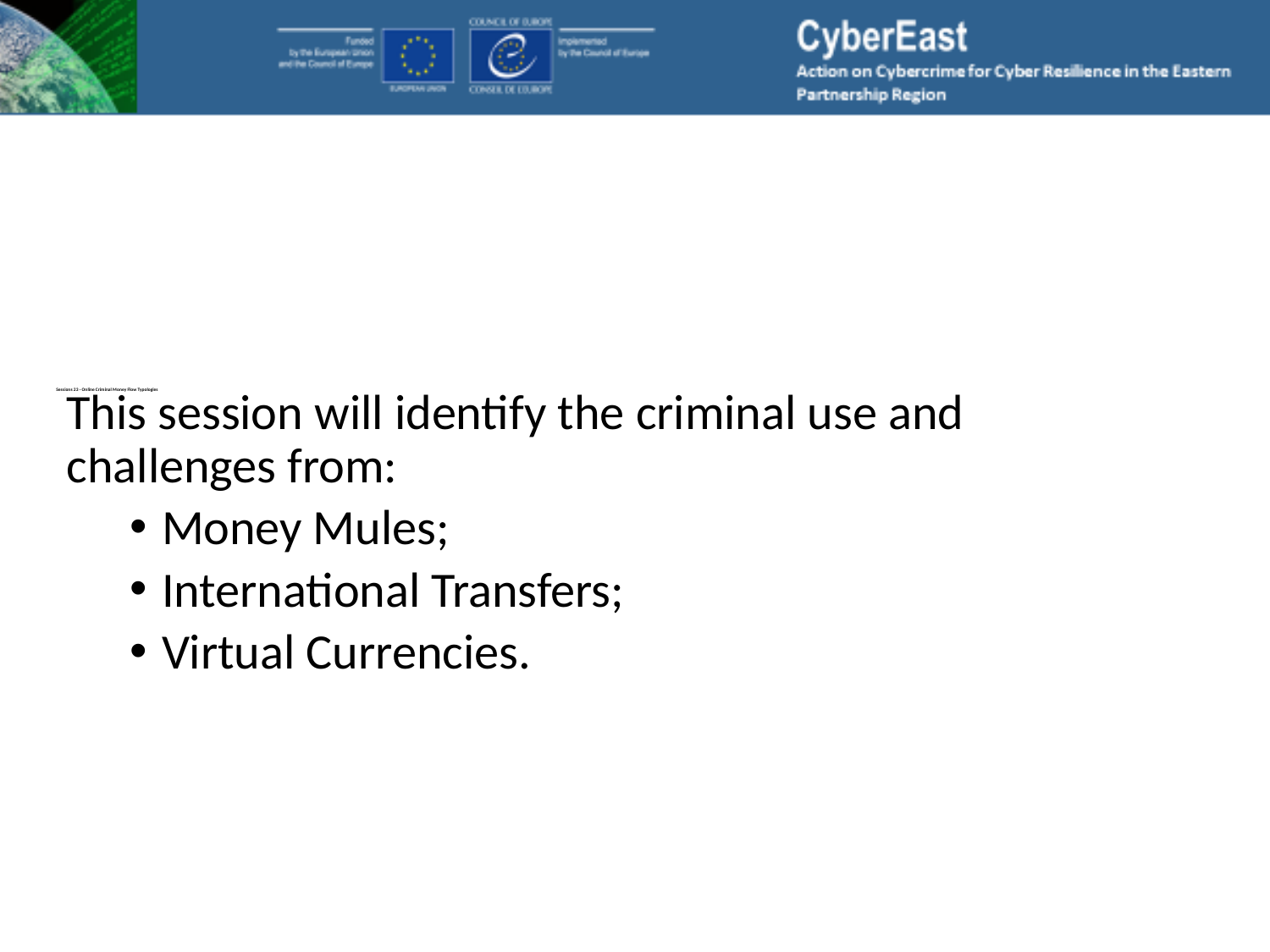

# Sessions 23 - Online Criminal Money Flow Typologies
This session will identify the criminal use and challenges from:
Money Mules;
International Transfers;
Virtual Currencies.